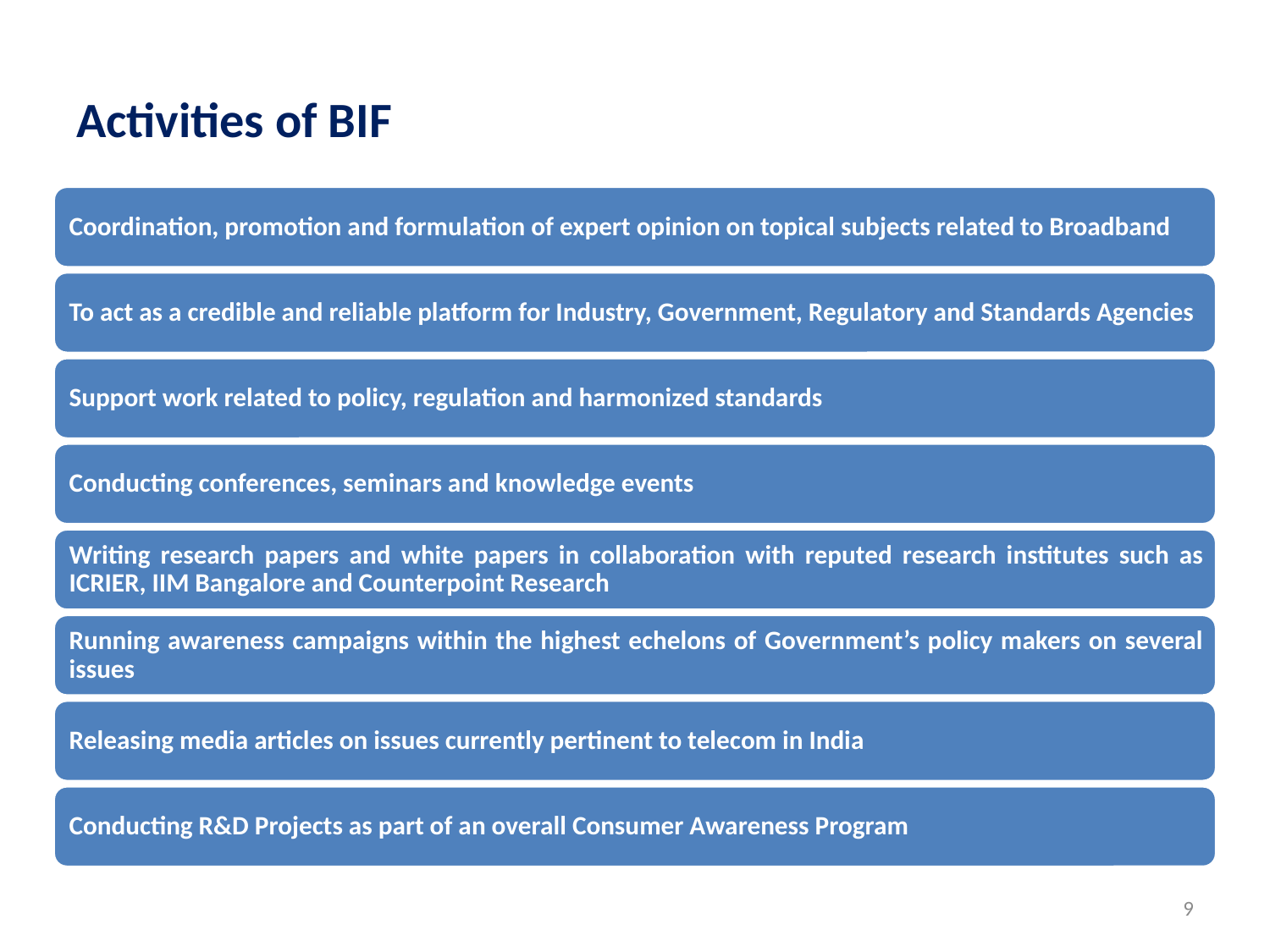

# Activities of BIF
Coordination, promotion and formulation of expert opinion on topical subjects related to Broadband
To act as a credible and reliable platform for Industry, Government, Regulatory and Standards Agencies
Support work related to policy, regulation and harmonized standards
Conducting conferences, seminars and knowledge events
Writing research papers and white papers in collaboration with reputed research institutes such as ICRIER, IIM Bangalore and Counterpoint Research
Running awareness campaigns within the highest echelons of Government’s policy makers on several issues
Releasing media articles on issues currently pertinent to telecom in India
Conducting R&D Projects as part of an overall Consumer Awareness Program
9